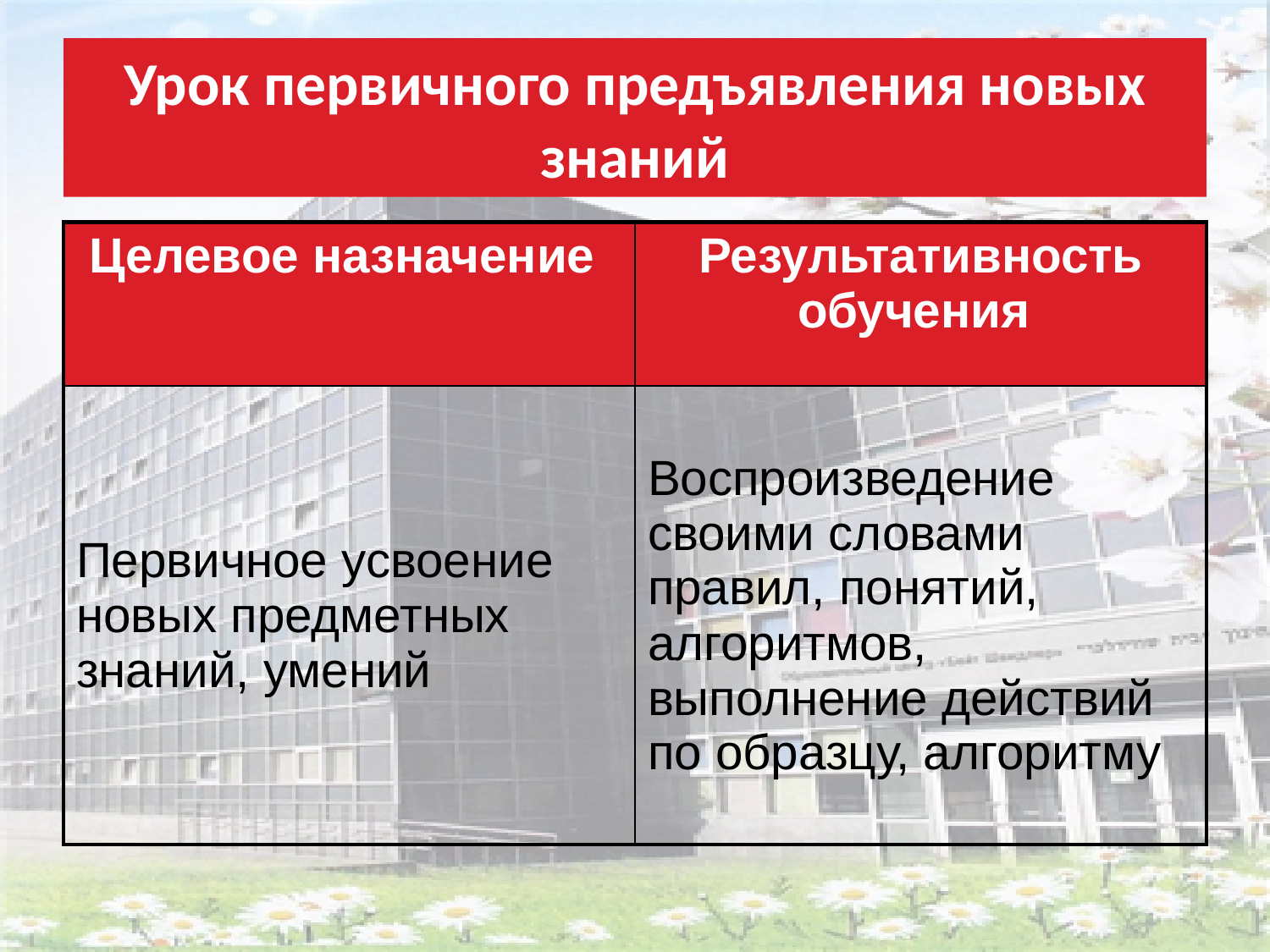

# Урок первичного предъявления новых знаний
| Целевое назначение | Результативность обучения |
| --- | --- |
| Первичное усвоение новых предметных знаний, умений | Воспроизведение своими словами правил, понятий, алгоритмов, выполнение действий по образцу, алгоритму |